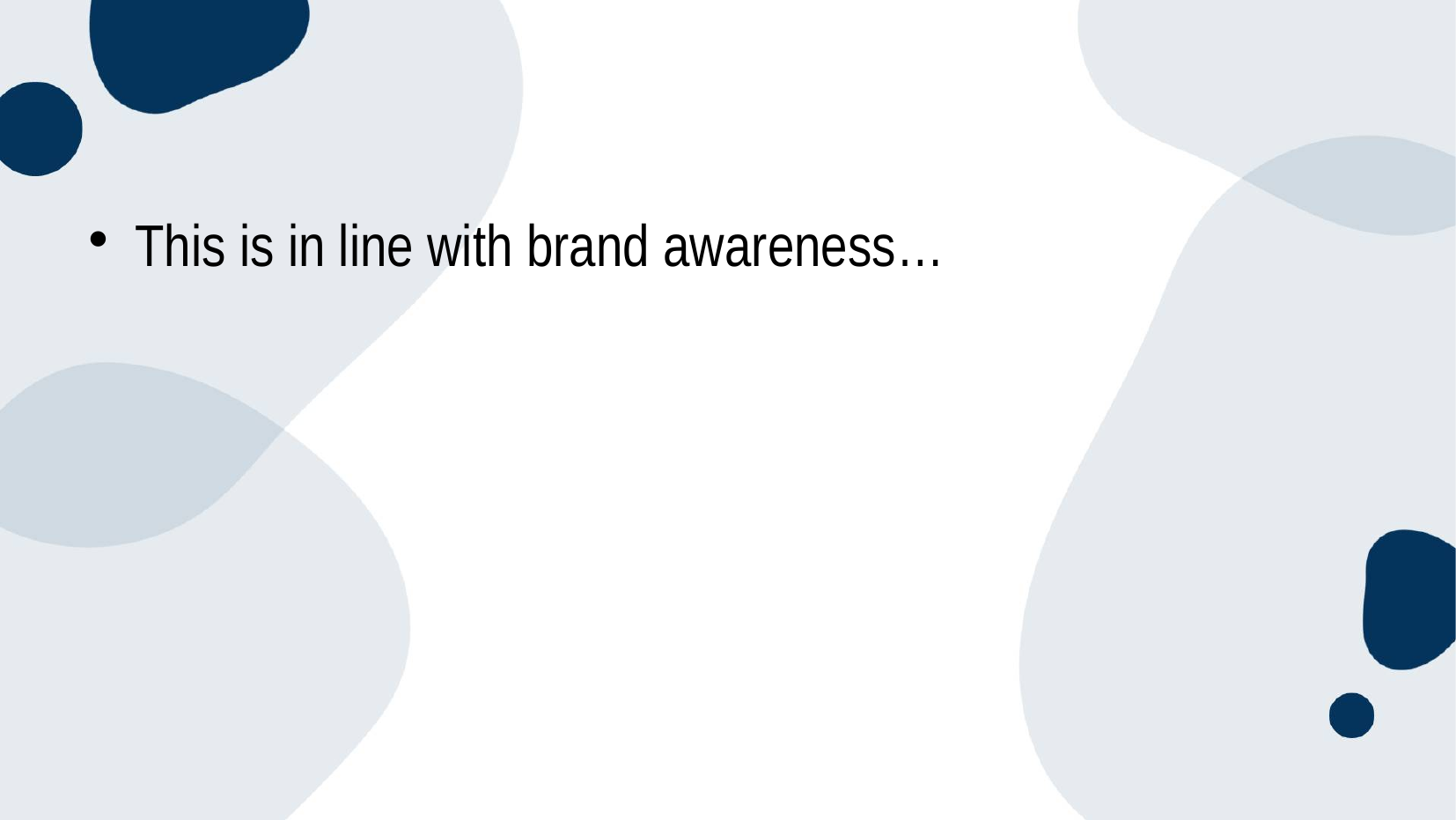

This is in line with brand awareness…